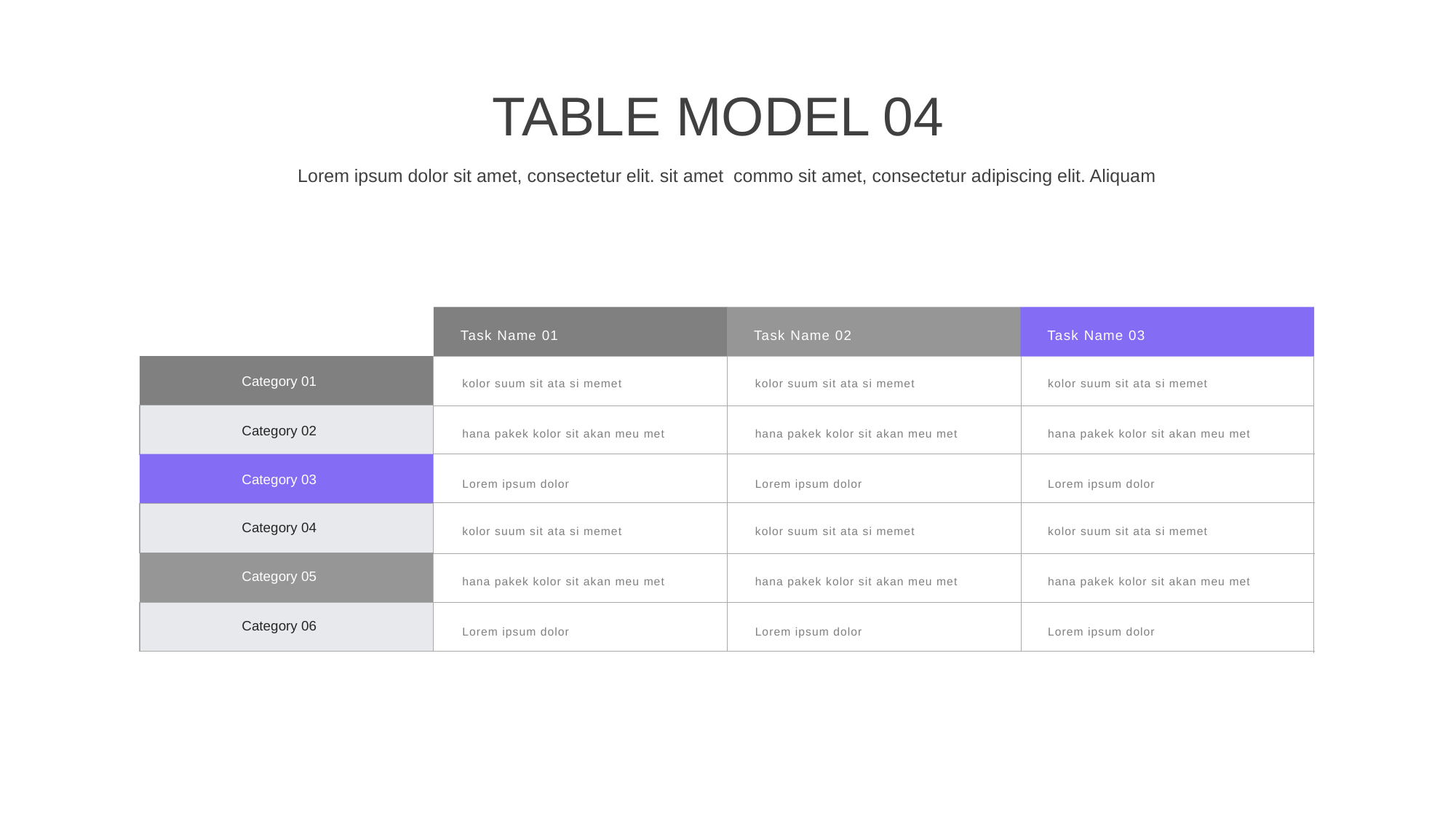

TABLE MODEL 04
Lorem ipsum dolor sit amet, consectetur elit. sit amet  commo sit amet, consectetur adipiscing elit. Aliquam

Task Name 01
Task Name 02
Task Name 03

kolor suum sit ata si memet
kolor suum sit ata si memet
kolor suum sit ata si memet
Category 01

Category 02
hana pakek kolor sit akan meu met
hana pakek kolor sit akan meu met
hana pakek kolor sit akan meu met

Category 03
Lorem ipsum dolor
Lorem ipsum dolor
Lorem ipsum dolor

Category 04
kolor suum sit ata si memet
kolor suum sit ata si memet
kolor suum sit ata si memet

Category 05
hana pakek kolor sit akan meu met
hana pakek kolor sit akan meu met
hana pakek kolor sit akan meu met

Category 06
Lorem ipsum dolor
Lorem ipsum dolor
Lorem ipsum dolor